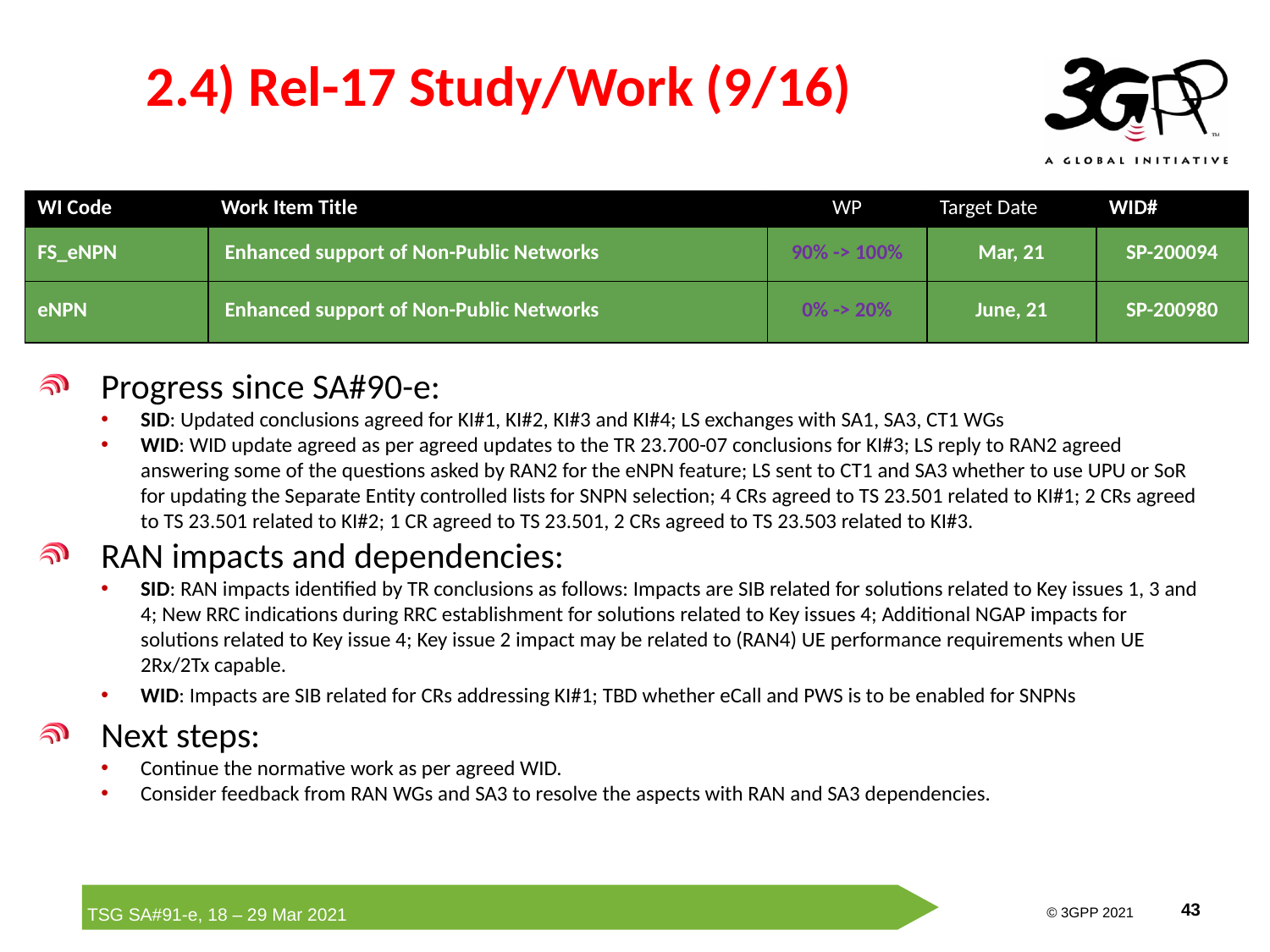

# 2.4) Rel-17 Study/Work (9/16)
| WI Code | Work Item Title | WP | Target Date | WID# |
| --- | --- | --- | --- | --- |
| FS\_eNPN | Enhanced support of Non-Public Networks | 90% -> 100% | Mar, 21 | SP-200094 |
| eNPN | Enhanced support of Non-Public Networks | 0% -> 20% | June, 21 | SP-200980 |
Progress since SA#90-e:
SID: Updated conclusions agreed for KI#1, KI#2, KI#3 and KI#4; LS exchanges with SA1, SA3, CT1 WGs
WID: WID update agreed as per agreed updates to the TR 23.700-07 conclusions for KI#3; LS reply to RAN2 agreed answering some of the questions asked by RAN2 for the eNPN feature; LS sent to CT1 and SA3 whether to use UPU or SoR for updating the Separate Entity controlled lists for SNPN selection; 4 CRs agreed to TS 23.501 related to KI#1; 2 CRs agreed to TS 23.501 related to KI#2; 1 CR agreed to TS 23.501, 2 CRs agreed to TS 23.503 related to KI#3.
RAN impacts and dependencies:
SID: RAN impacts identified by TR conclusions as follows: Impacts are SIB related for solutions related to Key issues 1, 3 and 4; New RRC indications during RRC establishment for solutions related to Key issues 4; Additional NGAP impacts for solutions related to Key issue 4; Key issue 2 impact may be related to (RAN4) UE performance requirements when UE 2Rx/2Tx capable.
WID: Impacts are SIB related for CRs addressing KI#1; TBD whether eCall and PWS is to be enabled for SNPNs
Next steps:
Continue the normative work as per agreed WID.
Consider feedback from RAN WGs and SA3 to resolve the aspects with RAN and SA3 dependencies.